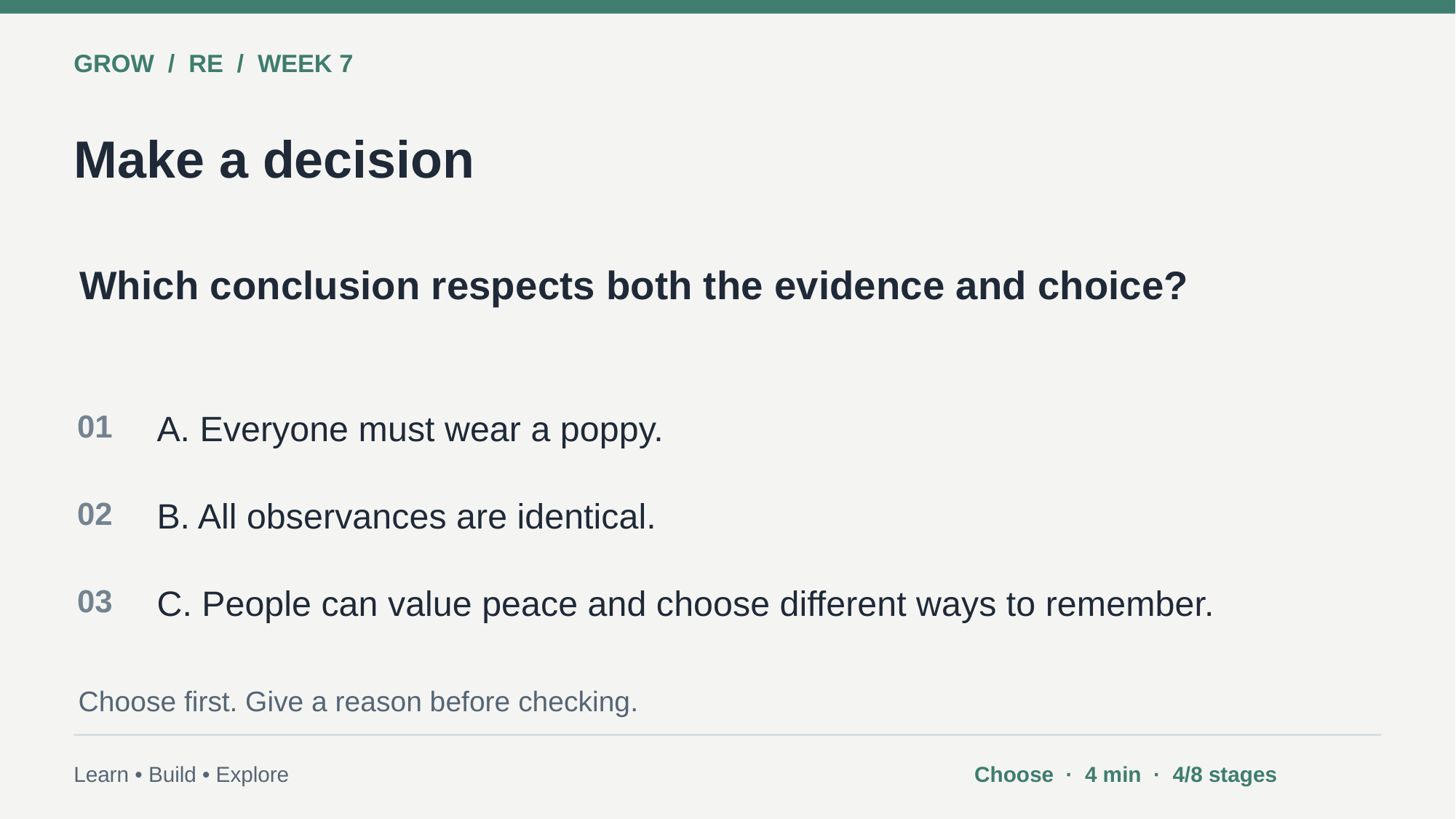

GROW  /  RE  /  WEEK 7
Make a decision
Which conclusion respects both the evidence and choice?
01
A. Everyone must wear a poppy.
02
B. All observances are identical.
03
C. People can value peace and choose different ways to remember.
Choose first. Give a reason before checking.

Learn • Build • Explore
Choose  ·  4 min  ·  4/8 stages